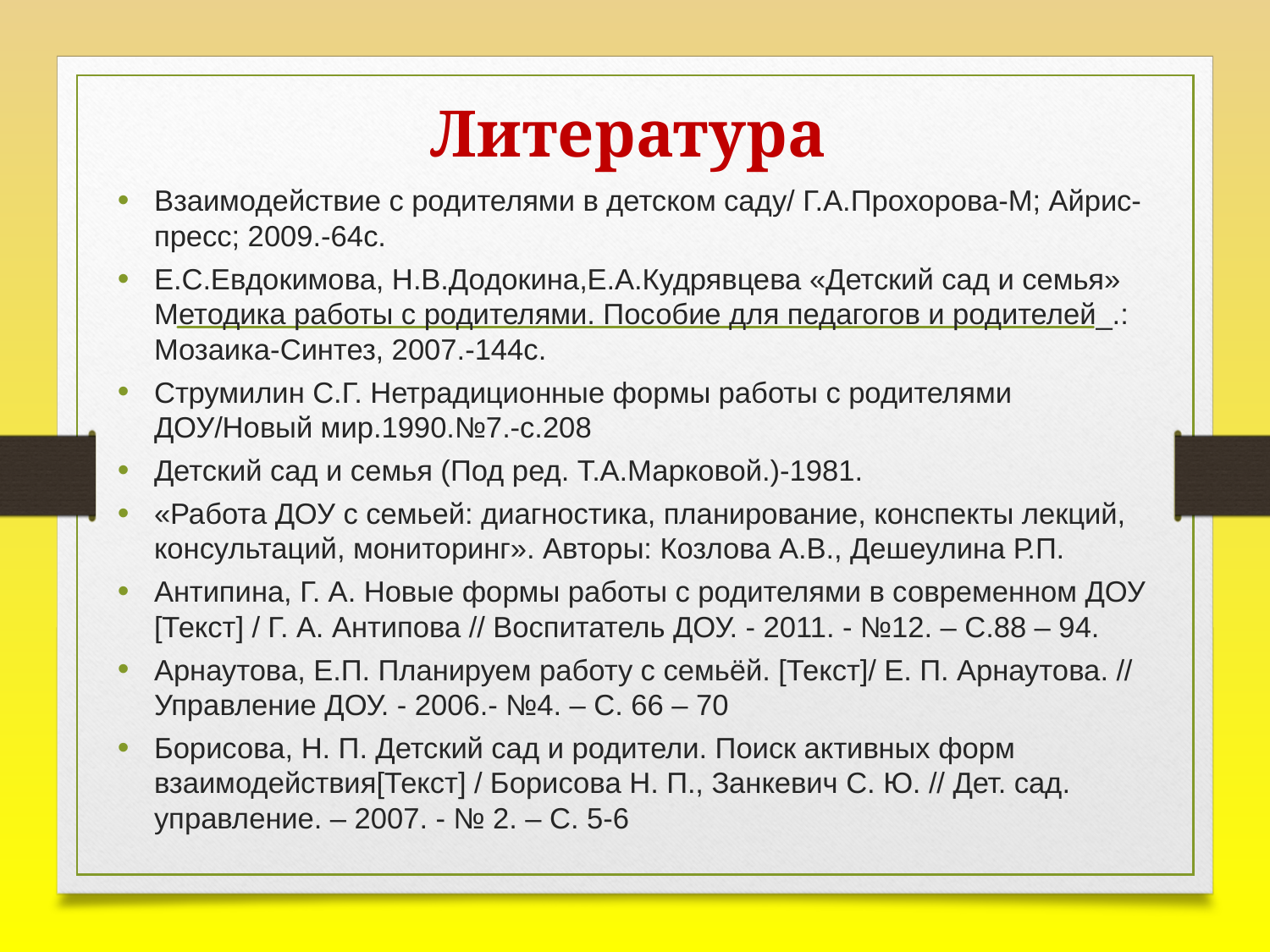

# Литература
Взаимодействие с родителями в детском саду/ Г.А.Прохорова-М; Айрис-пресс; 2009.-64с.
Е.С.Евдокимова, Н.В.Додокина,Е.А.Кудрявцева «Детский сад и семья» Методика работы с родителями. Пособие для педагогов и родителей_.: Мозаика-Синтез, 2007.-144с.
Струмилин С.Г. Нетрадиционные формы работы с родителями ДОУ/Новый мир.1990.№7.-с.208
Детский сад и семья (Под ред. Т.А.Марковой.)-1981.
«Работа ДОУ с семьей: диагностика, планирование, конспекты лекций, консультаций, мониторинг». Авторы: Козлова А.В., Дешеулина Р.П.
Антипина, Г. А. Новые формы работы с родителями в современном ДОУ [Текст] / Г. А. Антипова // Воспитатель ДОУ. - 2011. - №12. – С.88 – 94.
Арнаутова, Е.П. Планируем работу с семьёй. [Текст]/ Е. П. Арнаутова. // Управление ДОУ. - 2006.- №4. – С. 66 – 70
Борисова, Н. П. Детский сад и родители. Поиск активных форм взаимодействия[Текст] / Борисова Н. П., Занкевич С. Ю. // Дет. сад. управление. – 2007. - № 2. – С. 5-6